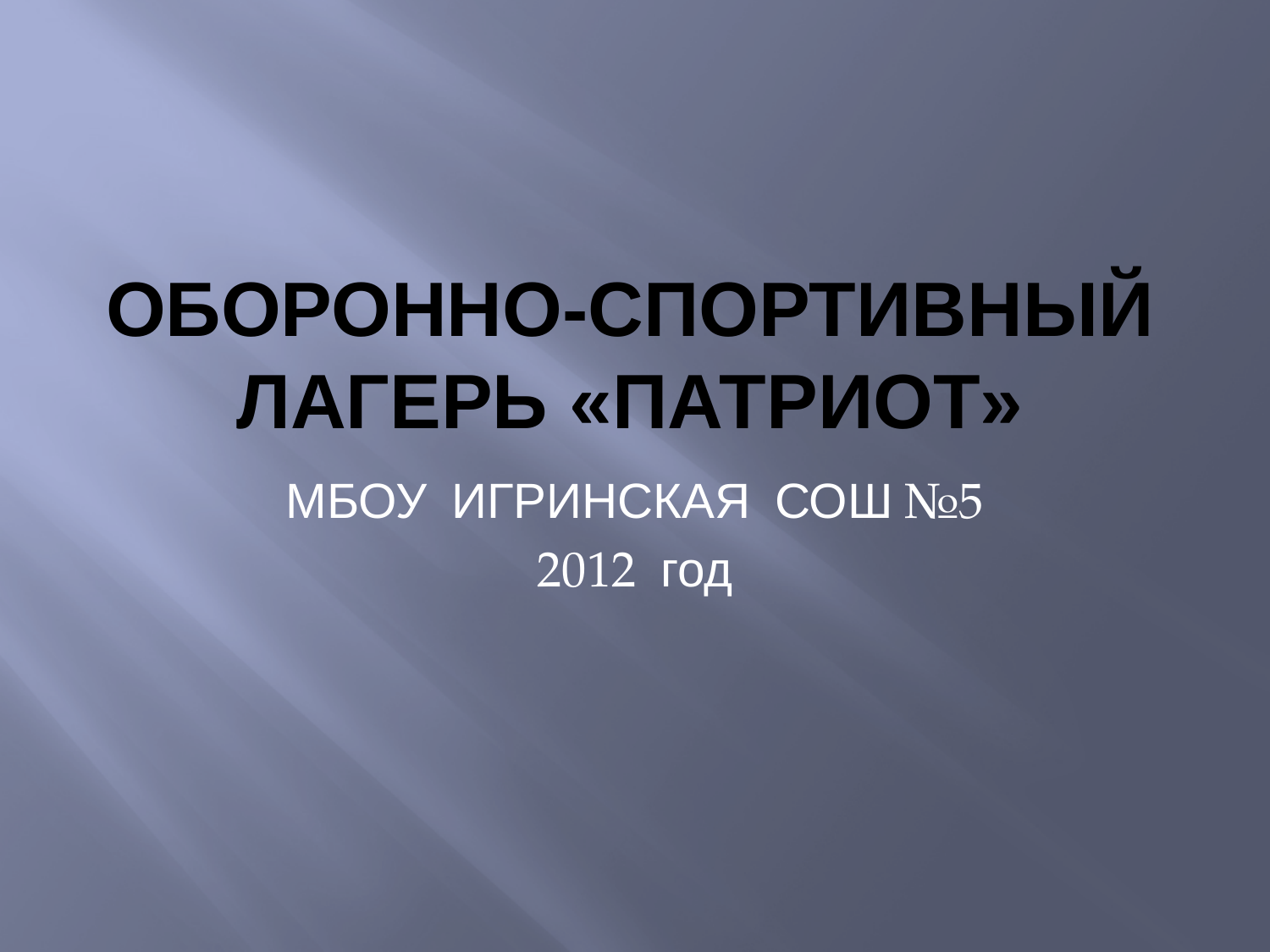

# Оборонно-спортивный лагерь «Патриот»
МБОУ  ИГРИНСКАЯ  СОШ №5
2012  год